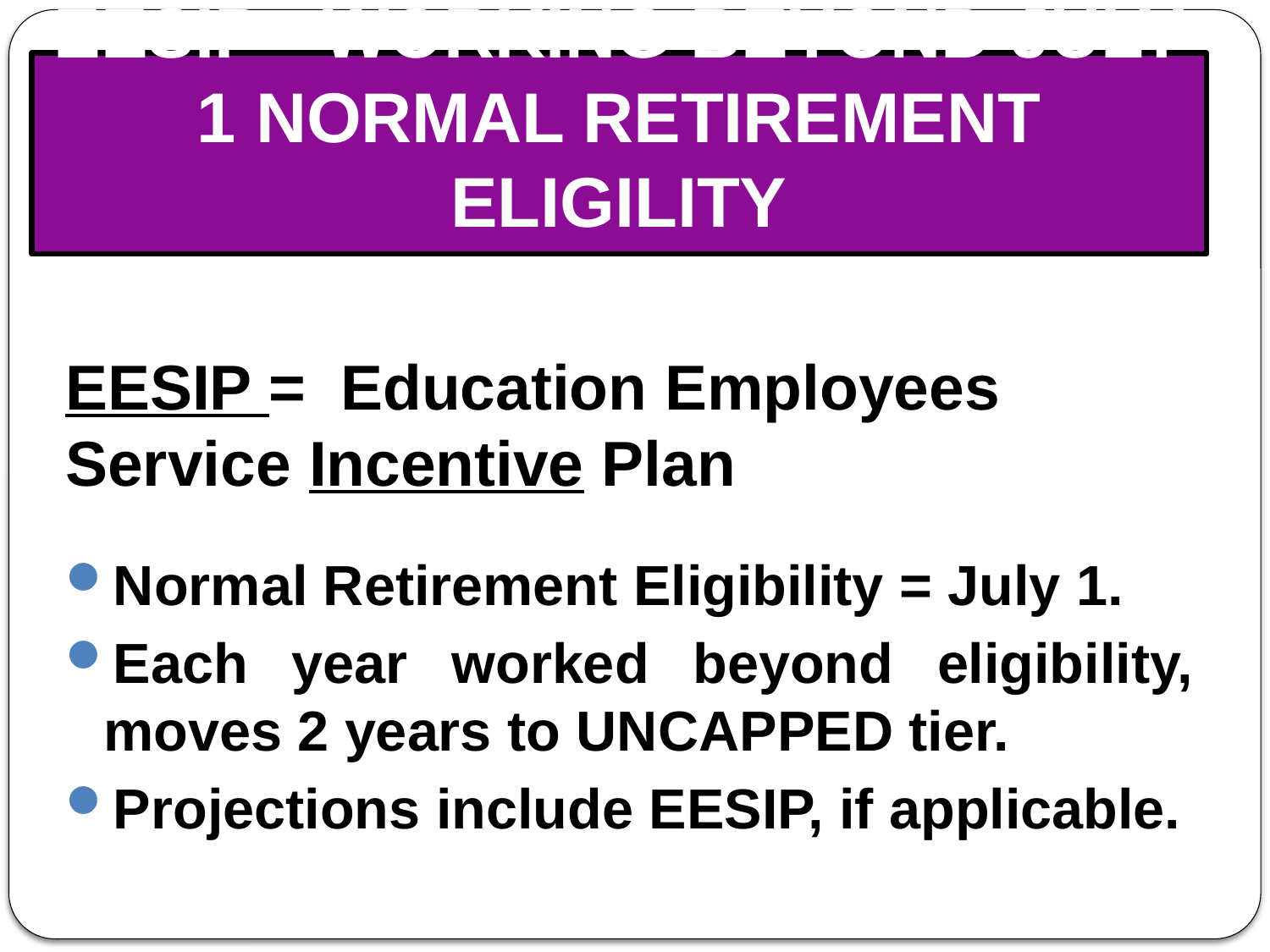

# EESIP - WORKING BEYOND JULY 1 NORMAL RETIREMENT ELIGILITY

EESIP =  Education Employees Service Incentive Plan

Normal Retirement Eligibility = July 1.
Each year worked beyond eligibility, moves 2 years to UNCAPPED tier.
Projections include EESIP, if applicable.